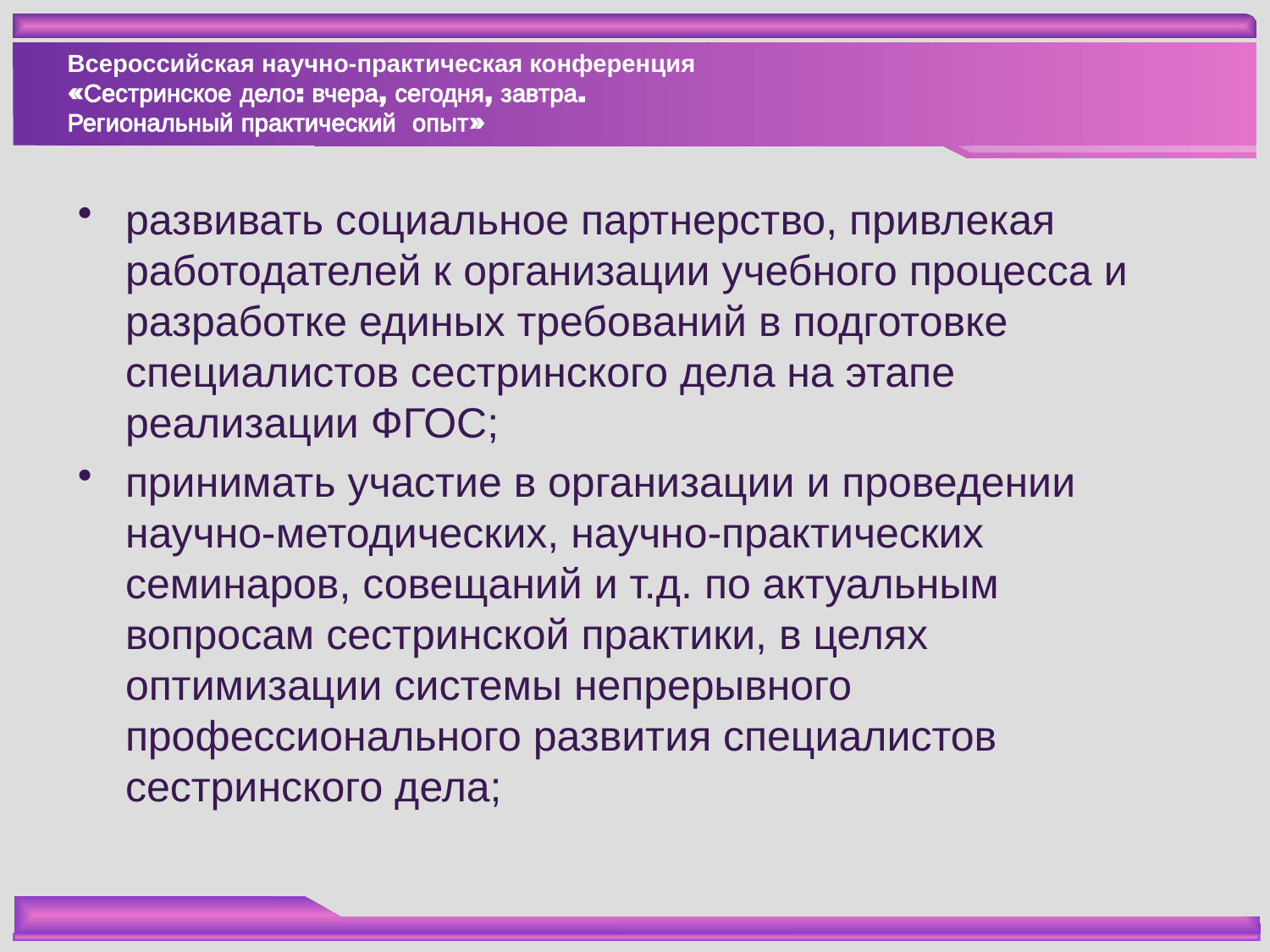

развивать социальное партнерство, привлекая работодателей к организации учебного процесса и разработке единых требований в подготовке специалистов сестринского дела на этапе реализации ФГОС;
принимать участие в организации и проведении научно-методических, научно-практических семинаров, совещаний и т.д. по актуальным вопросам сестринской практики, в целях оптимизации системы непрерывного профессионального развития специалистов сестринского дела;